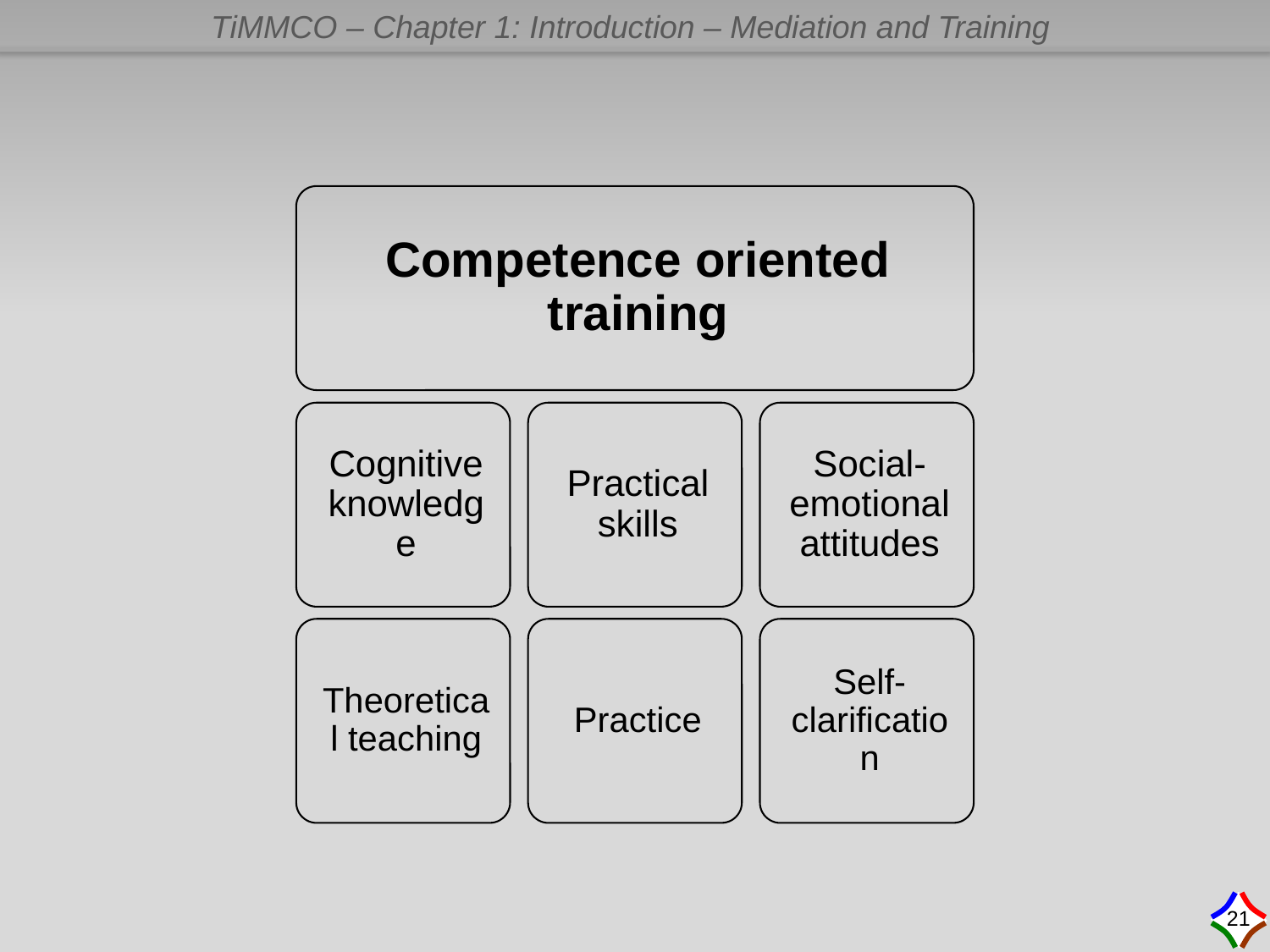

Competence oriented training
Cognitive knowledge
Theoretical teaching
Practical skills
Practice
Social-emotional attitudes
Self-clarification
21